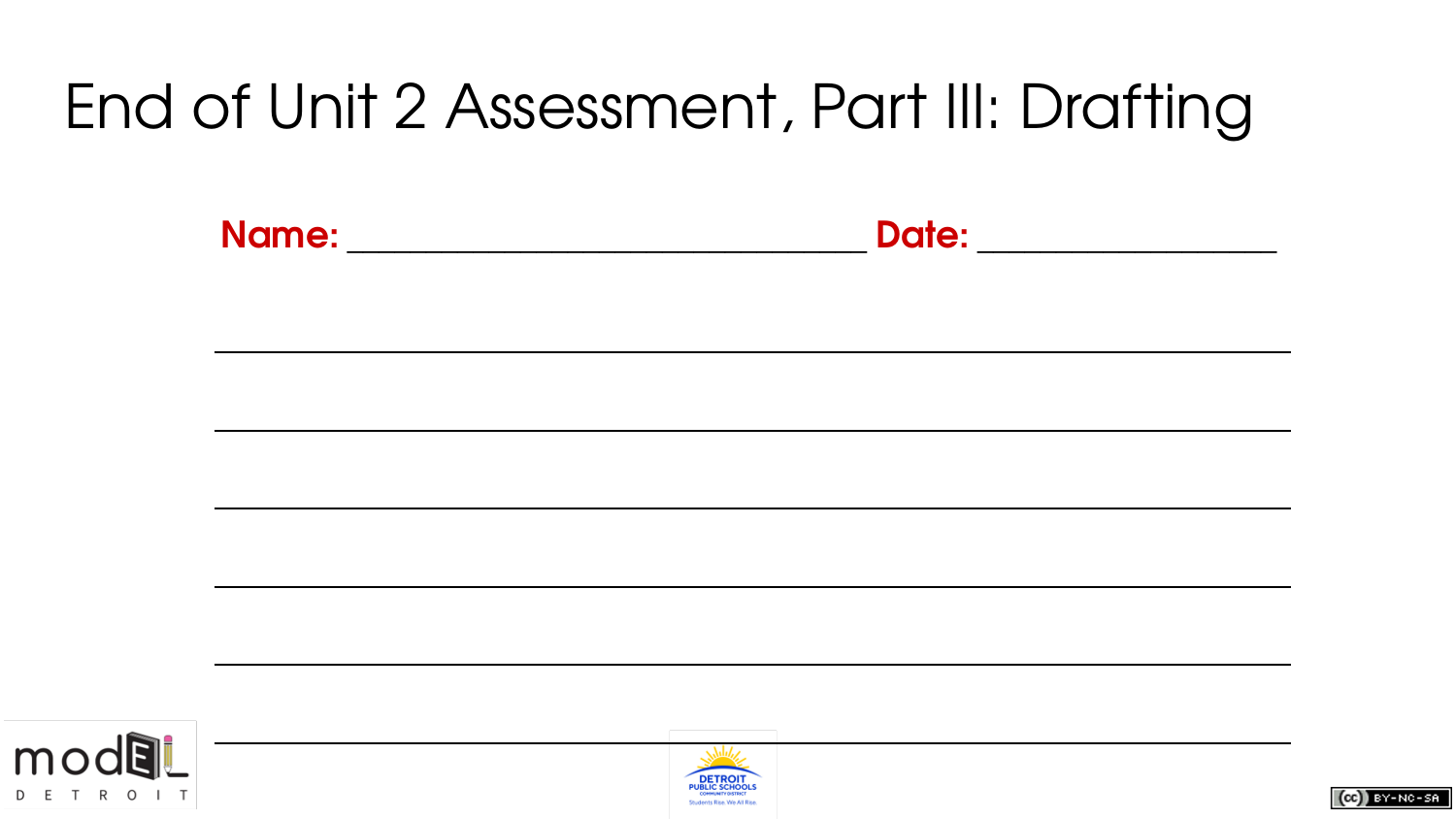

# End of Unit 2 Assessment, Part III: Drafting
Name: _________________________________ Date: ___________________
|  |
| --- |
|  |
|  |
|  |
|  |
|  |